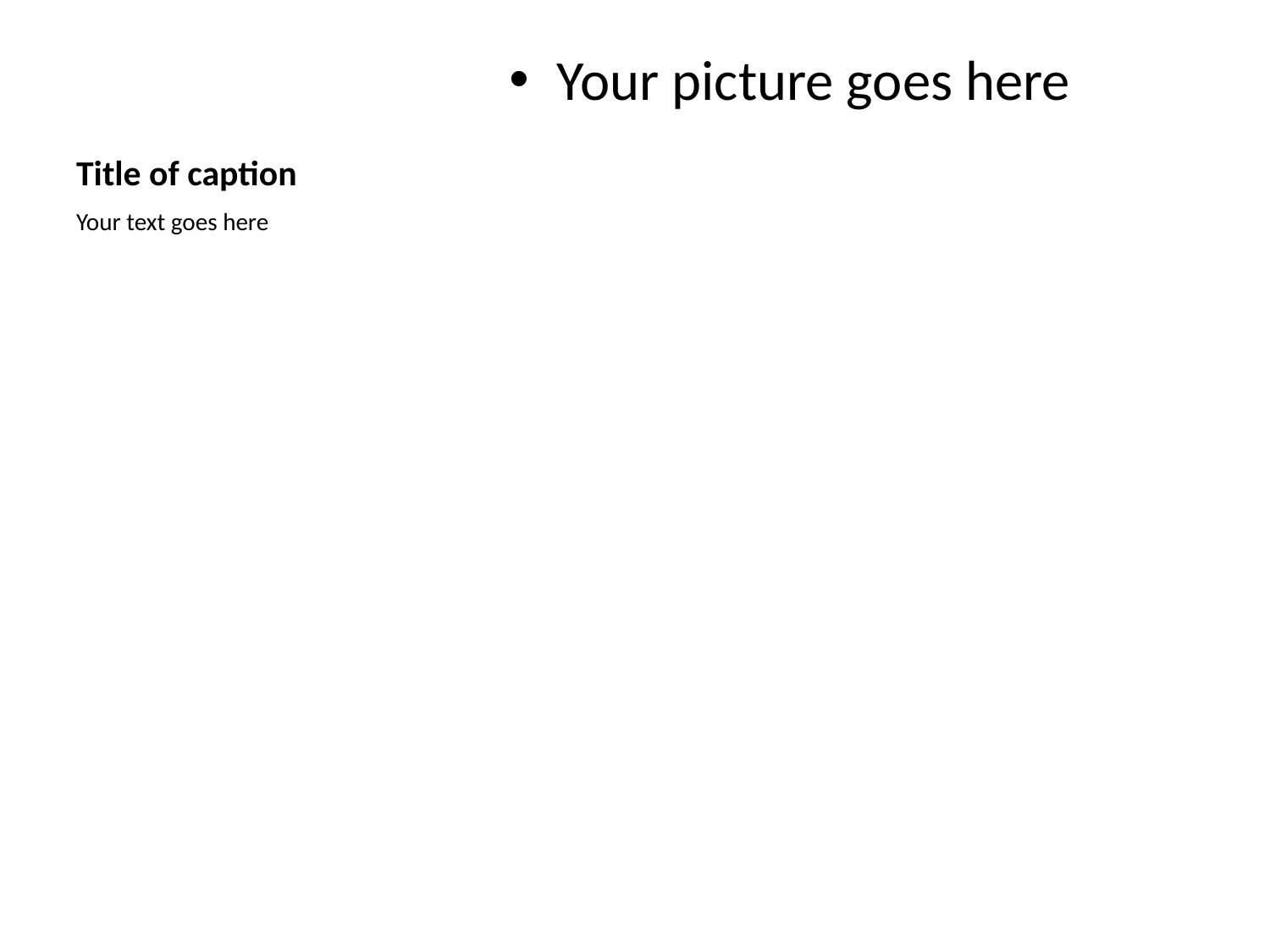

# Title of caption
Your picture goes here
Your text goes here